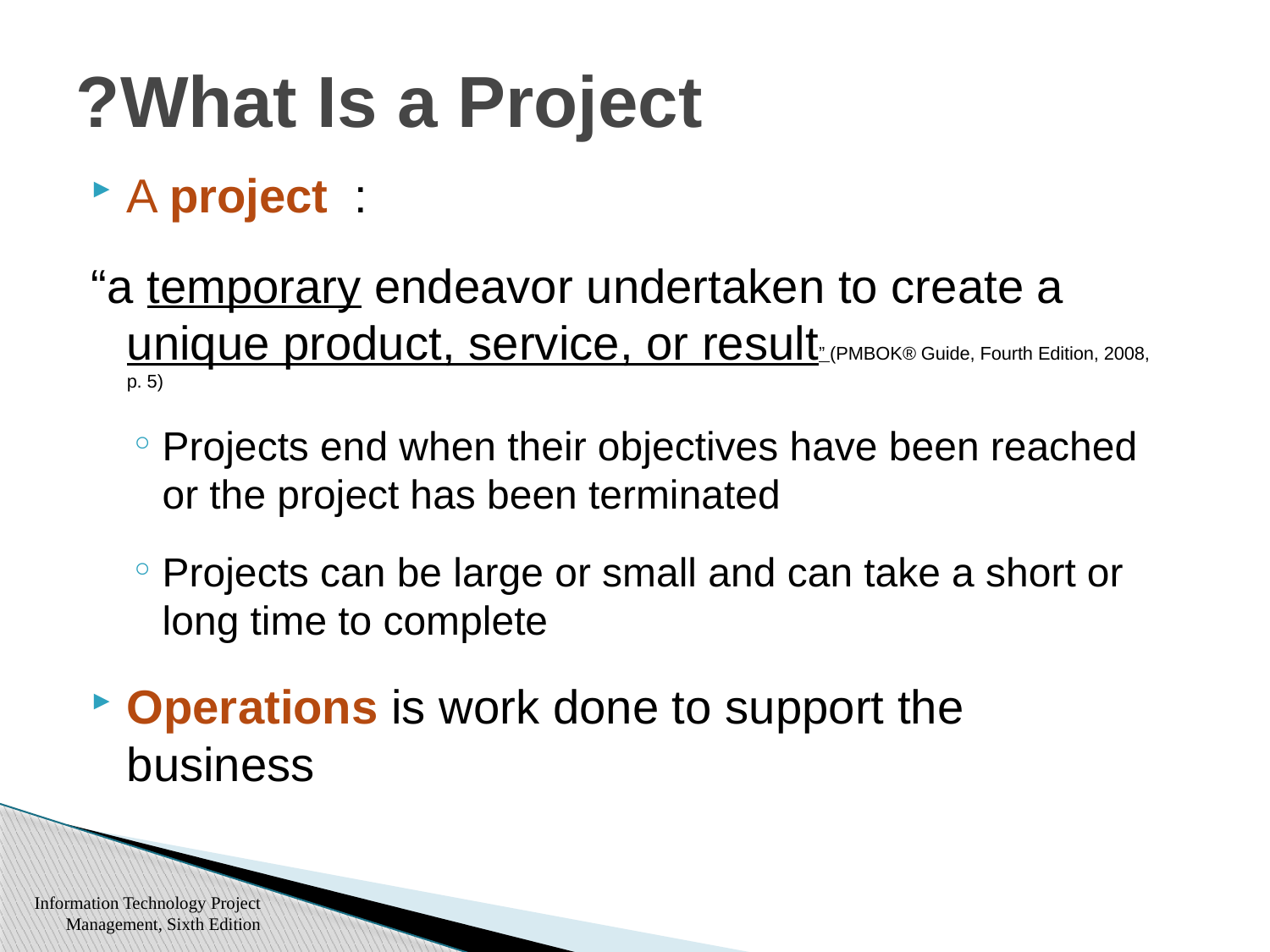

# What Is a Project?
A project  :
“a temporary endeavor undertaken to create a unique product, service, or result” (PMBOK® Guide, Fourth Edition, 2008, p. 5)
Projects end when their objectives have been reached or the project has been terminated
Projects can be large or small and can take a short or long time to complete
Operations is work done to support the business

Information Technology Project Management, Sixth Edition